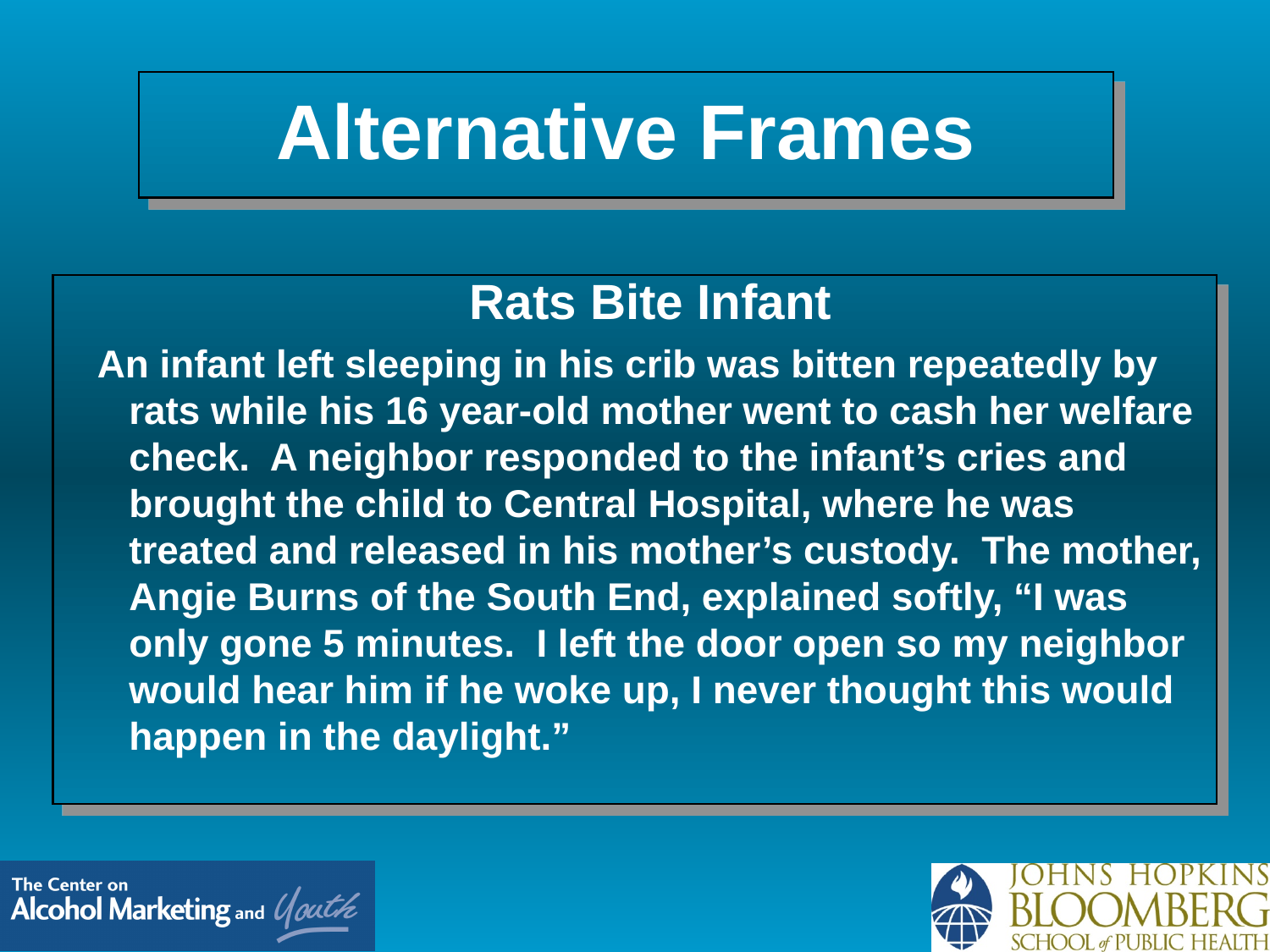

Alternative Frames
Rats Bite Infant
An infant left sleeping in his crib was bitten repeatedly by rats while his 16 year-old mother went to cash her welfare check.  A neighbor responded to the infant’s cries and brought the child to Central Hospital, where he was treated and released in his mother’s custody.  The mother, Angie Burns of the South End, explained softly, “I was only gone 5 minutes.  I left the door open so my neighbor would hear him if he woke up, I never thought this would happen in the daylight.”